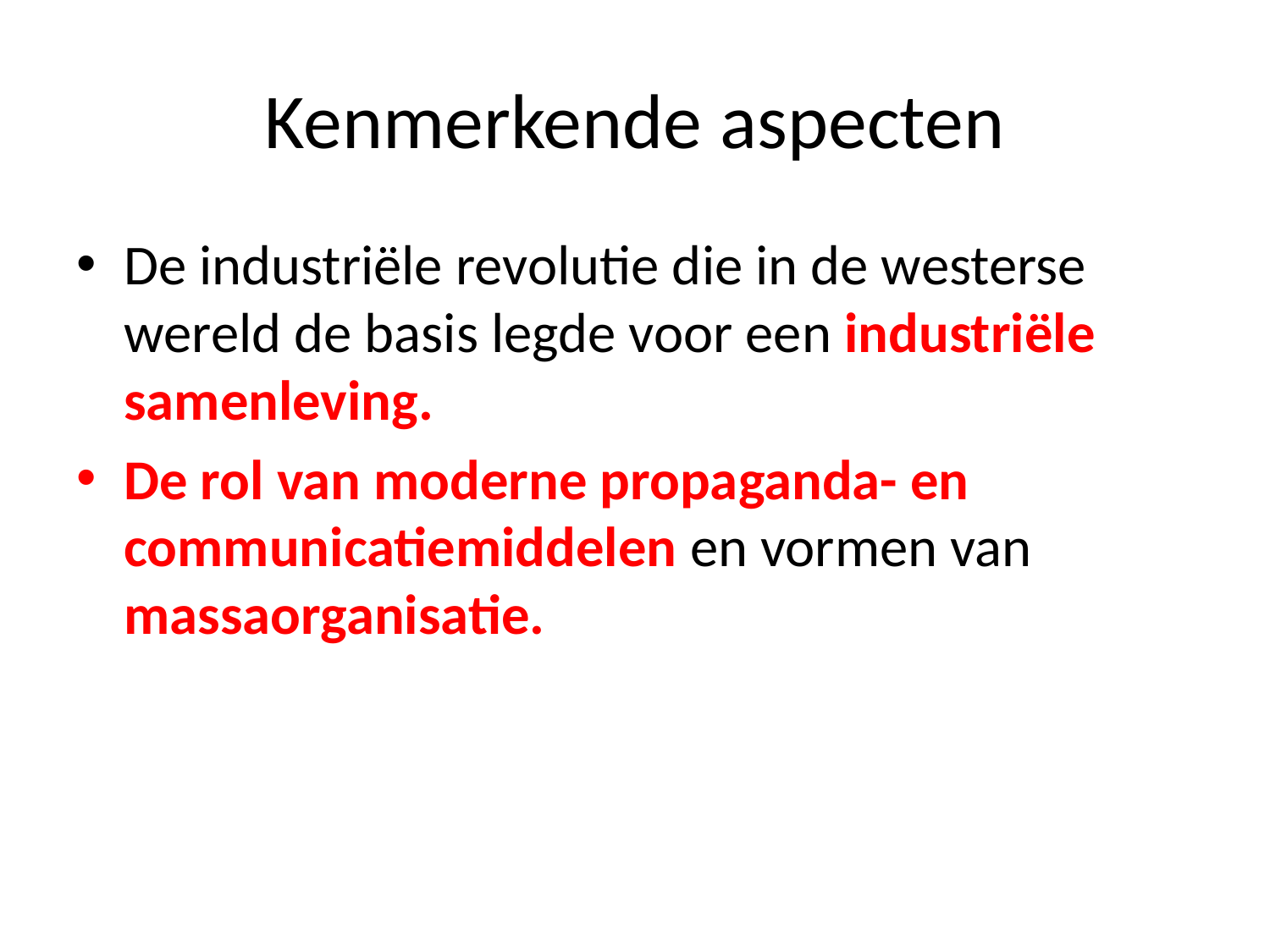

# Kenmerkende aspecten
De industriële revolutie die in de westerse wereld de basis legde voor een industriële samenleving.
De rol van moderne propaganda- en communicatiemiddelen en vormen van massaorganisatie.